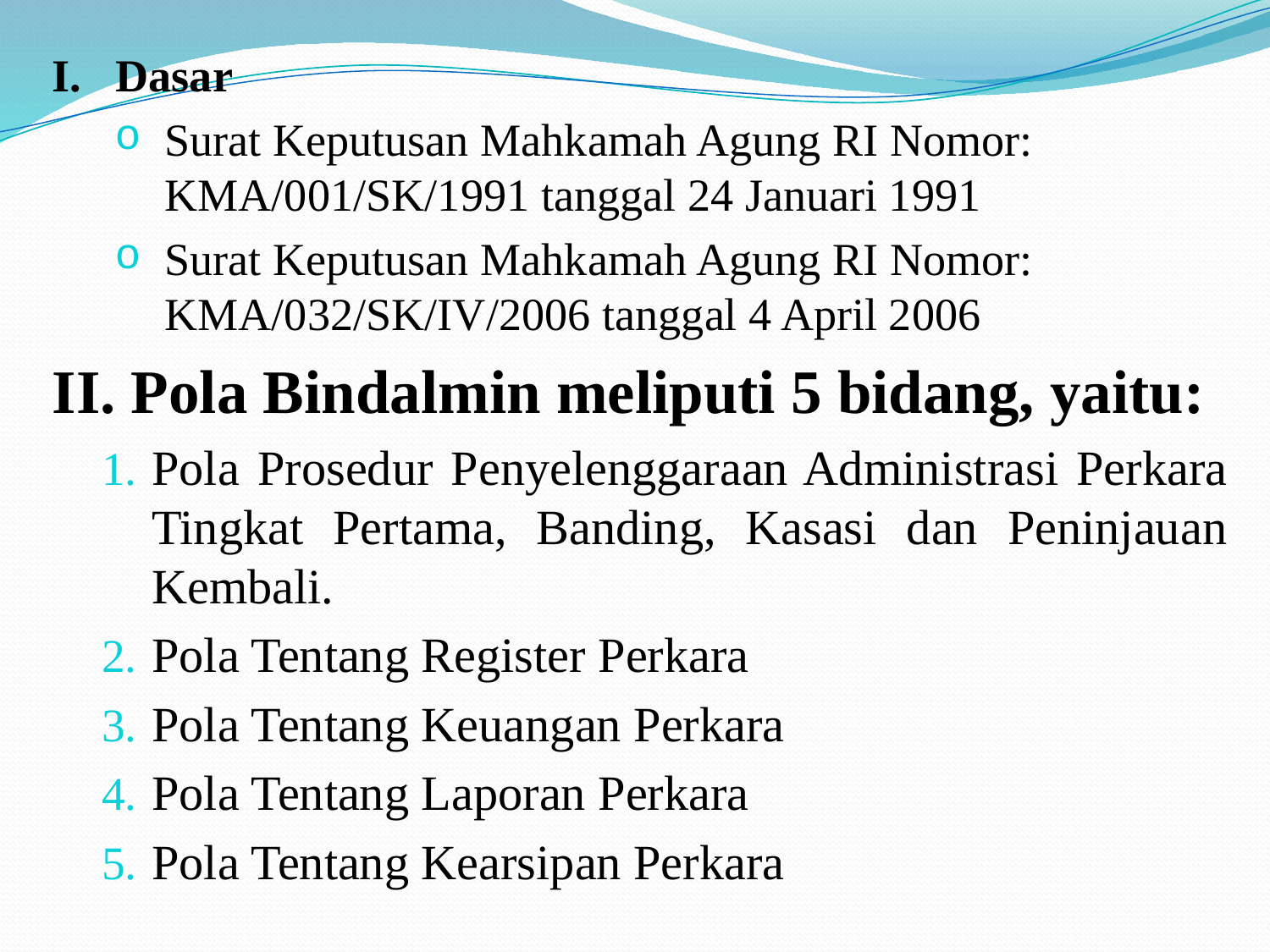

I.   Dasar
Surat Keputusan Mahkamah Agung RI Nomor: KMA/001/SK/1991 tanggal 24 Januari 1991
Surat Keputusan Mahkamah Agung RI Nomor: KMA/032/SK/IV/2006 tanggal 4 April 2006
II. Pola Bindalmin meliputi 5 bidang, yaitu:
Pola Prosedur Penyelenggaraan Administrasi Perkara Tingkat Pertama, Banding, Kasasi dan Peninjauan Kembali.
Pola Tentang Register Perkara
Pola Tentang Keuangan Perkara
Pola Tentang Laporan Perkara
Pola Tentang Kearsipan Perkara